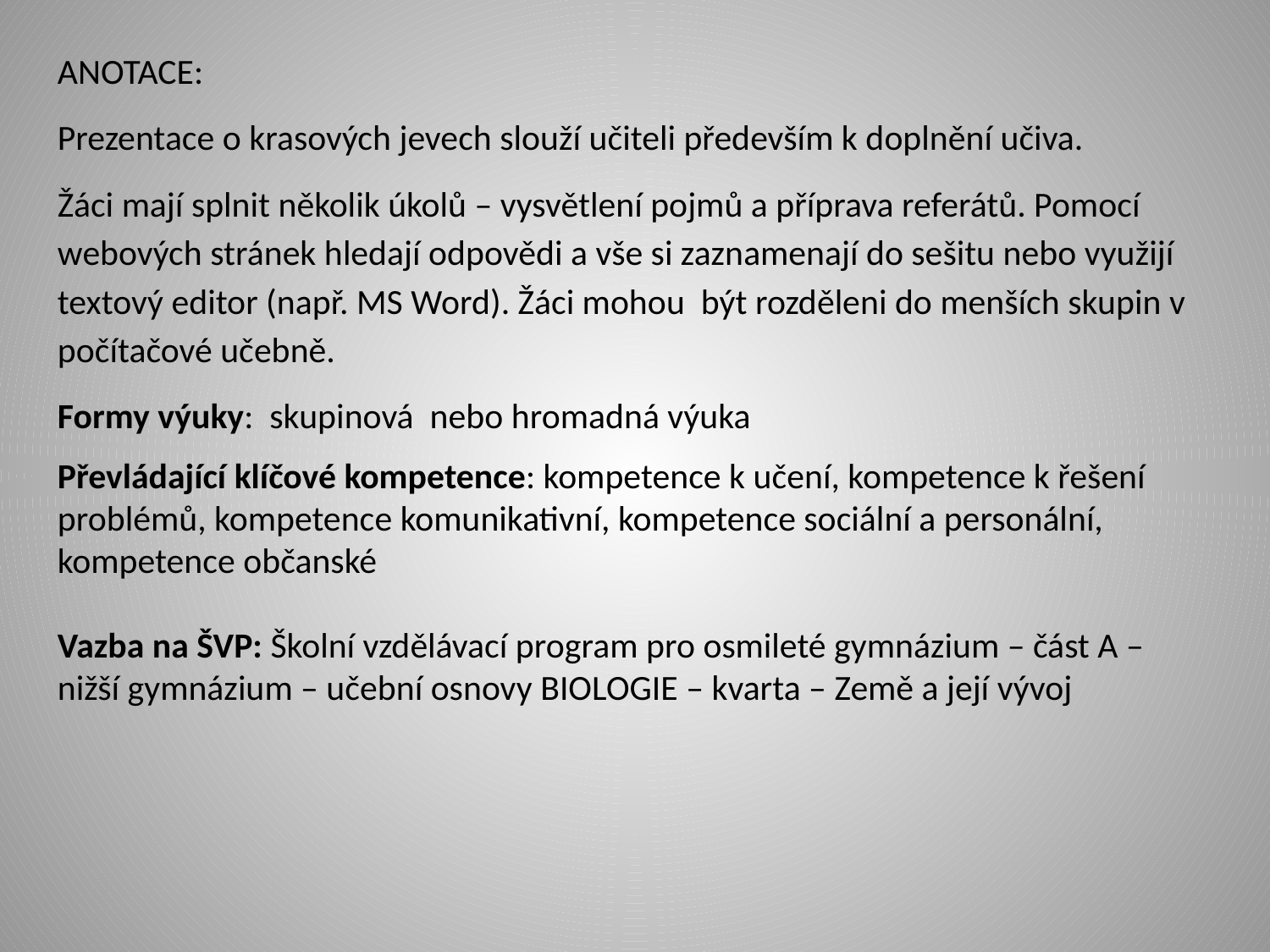

ANOTACE:
Prezentace o krasových jevech slouží učiteli především k doplnění učiva.
Žáci mají splnit několik úkolů – vysvětlení pojmů a příprava referátů. Pomocí webových stránek hledají odpovědi a vše si zaznamenají do sešitu nebo využijí textový editor (např. MS Word). Žáci mohou  být rozděleni do menších skupin v počítačové učebně.
Formy výuky:  skupinová  nebo hromadná výuka
Převládající klíčové kompetence: kompetence k učení, kompetence k řešení problémů, kompetence komunikativní, kompetence sociální a personální, kompetence občanské

Vazba na ŠVP: Školní vzdělávací program pro osmileté gymnázium – část A – nižší gymnázium – učební osnovy BIOLOGIE – kvarta – Země a její vývoj